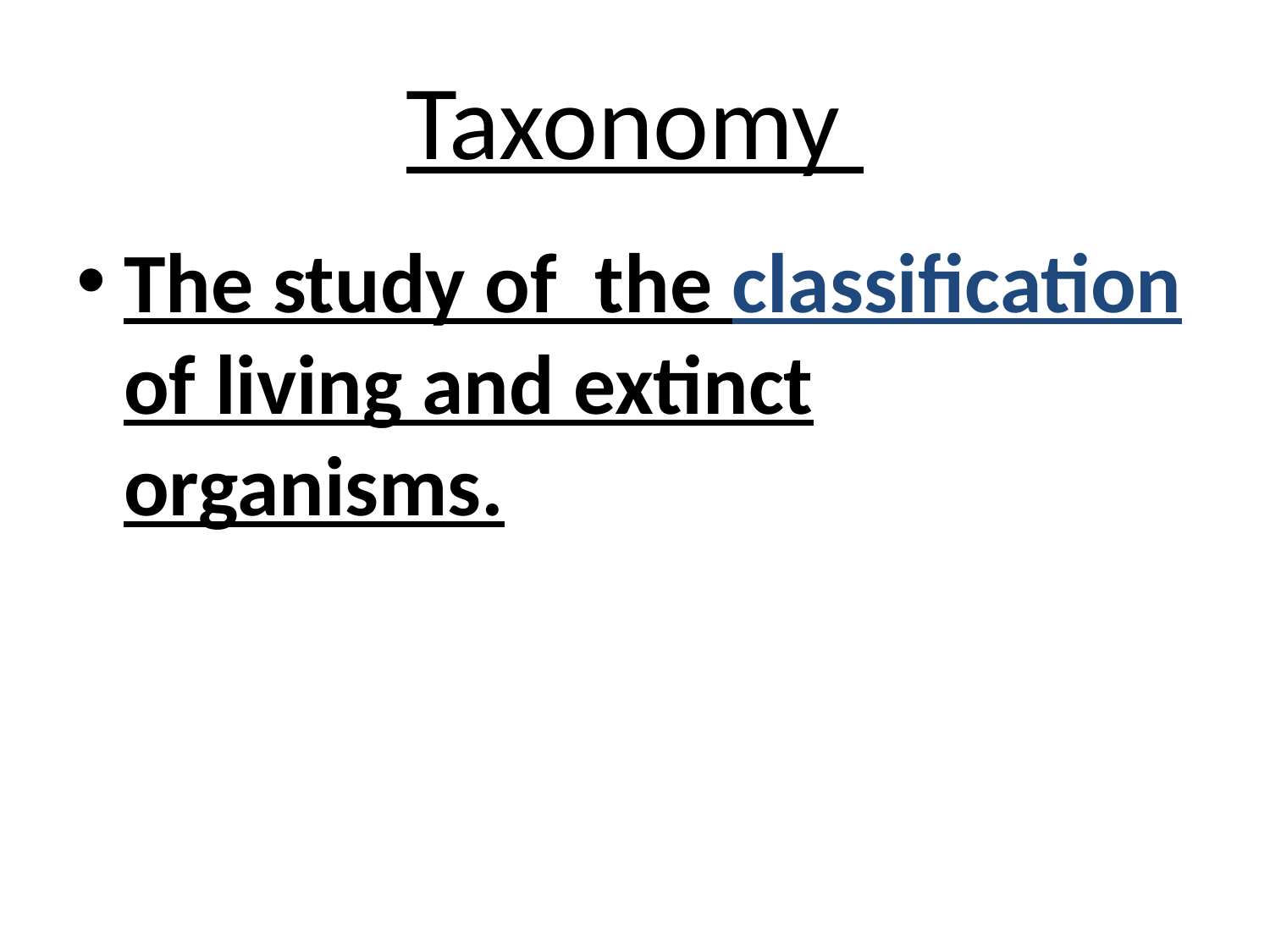

# Taxonomy
The study of  the classification of living and extinct organisms.